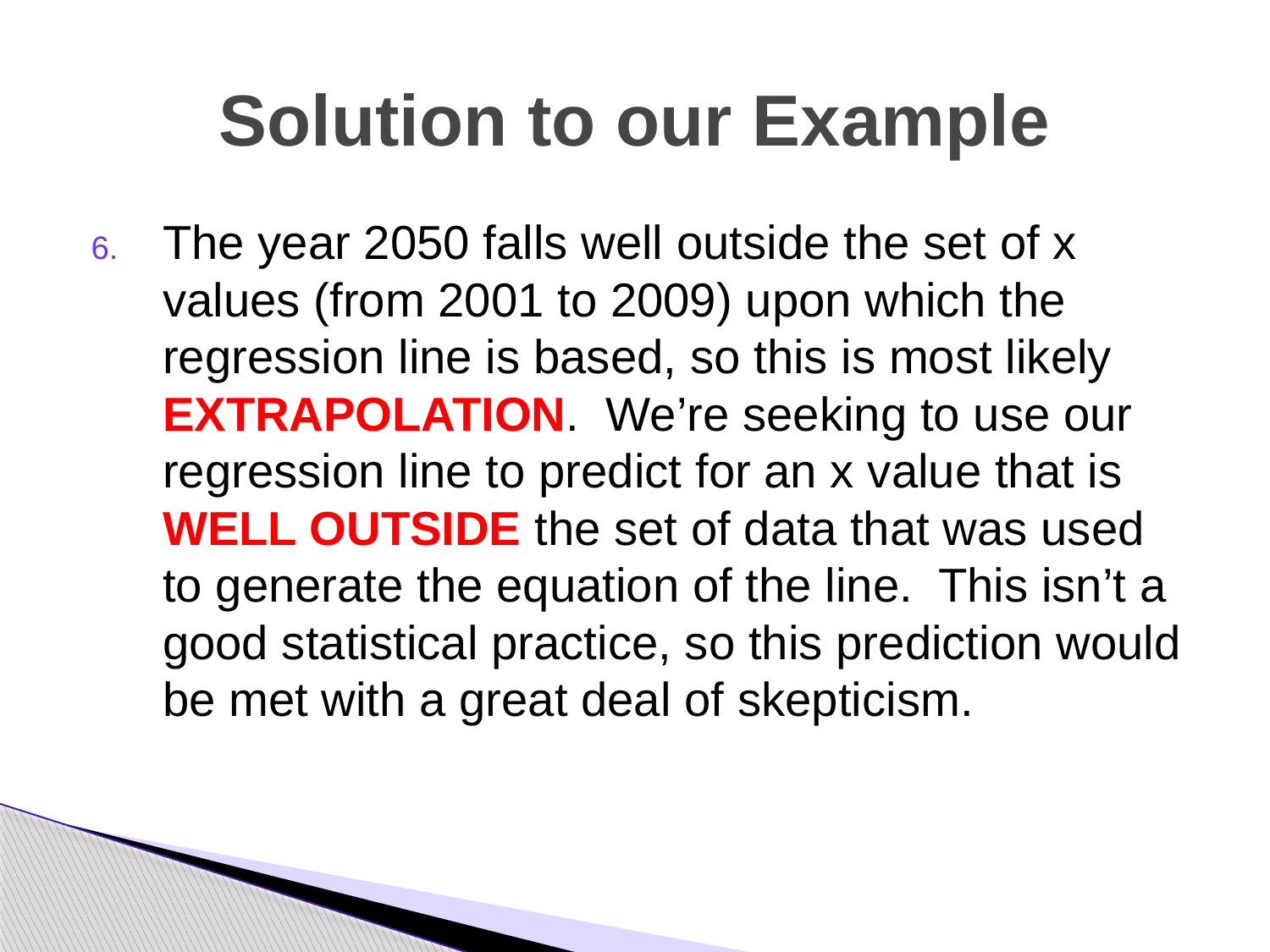

# Solution to our Example
The year 2050 falls well outside the set of x values (from 2001 to 2009) upon which the regression line is based, so this is most likely EXTRAPOLATION.  We’re seeking to use our regression line to predict for an x value that is WELL OUTSIDE the set of data that was used to generate the equation of the line.  This isn’t a good statistical practice, so this prediction would be met with a great deal of skepticism.